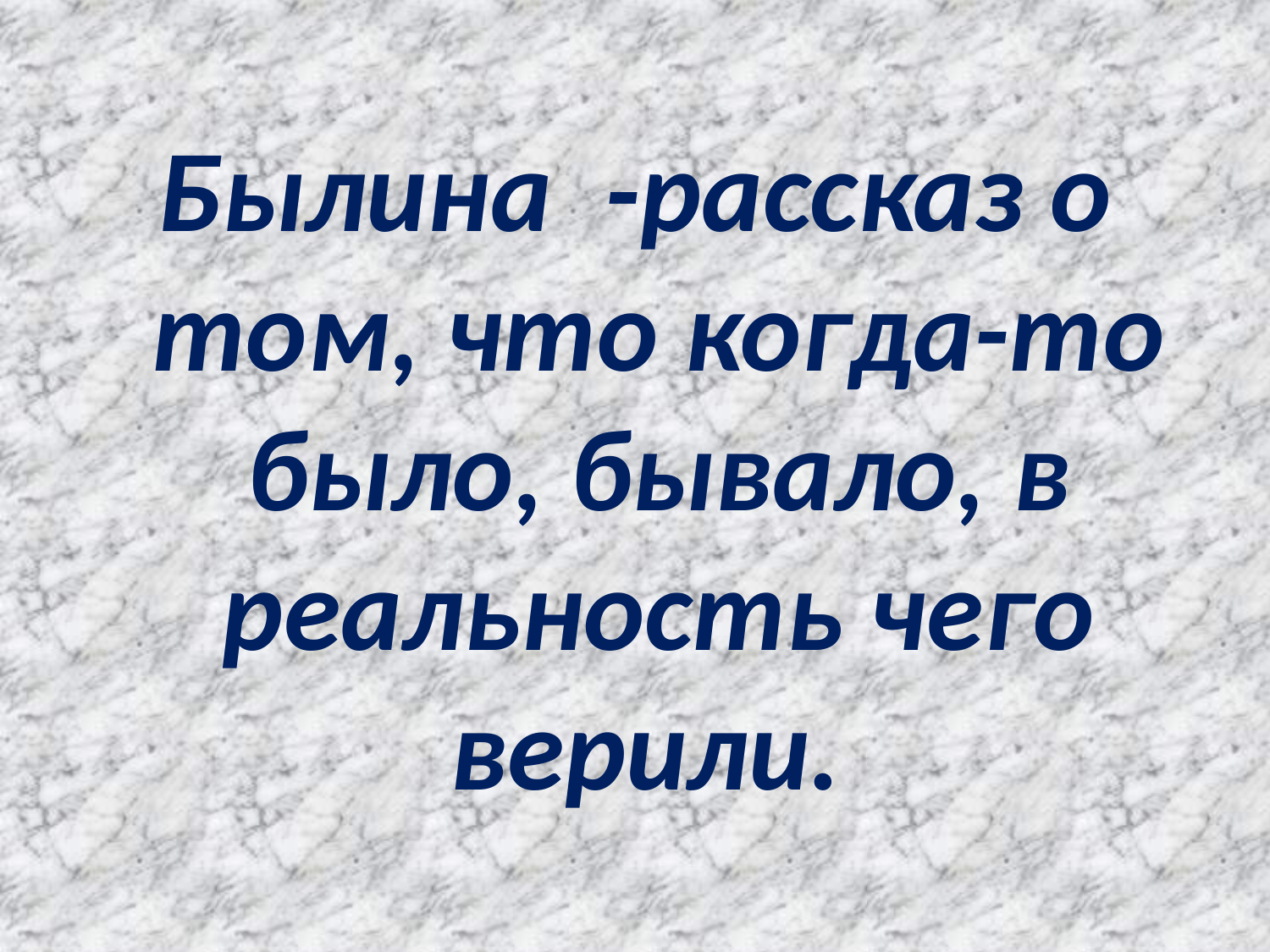

#
Былина  -рассказ о том, что когда-то было, бывало, в реальность чего верили.